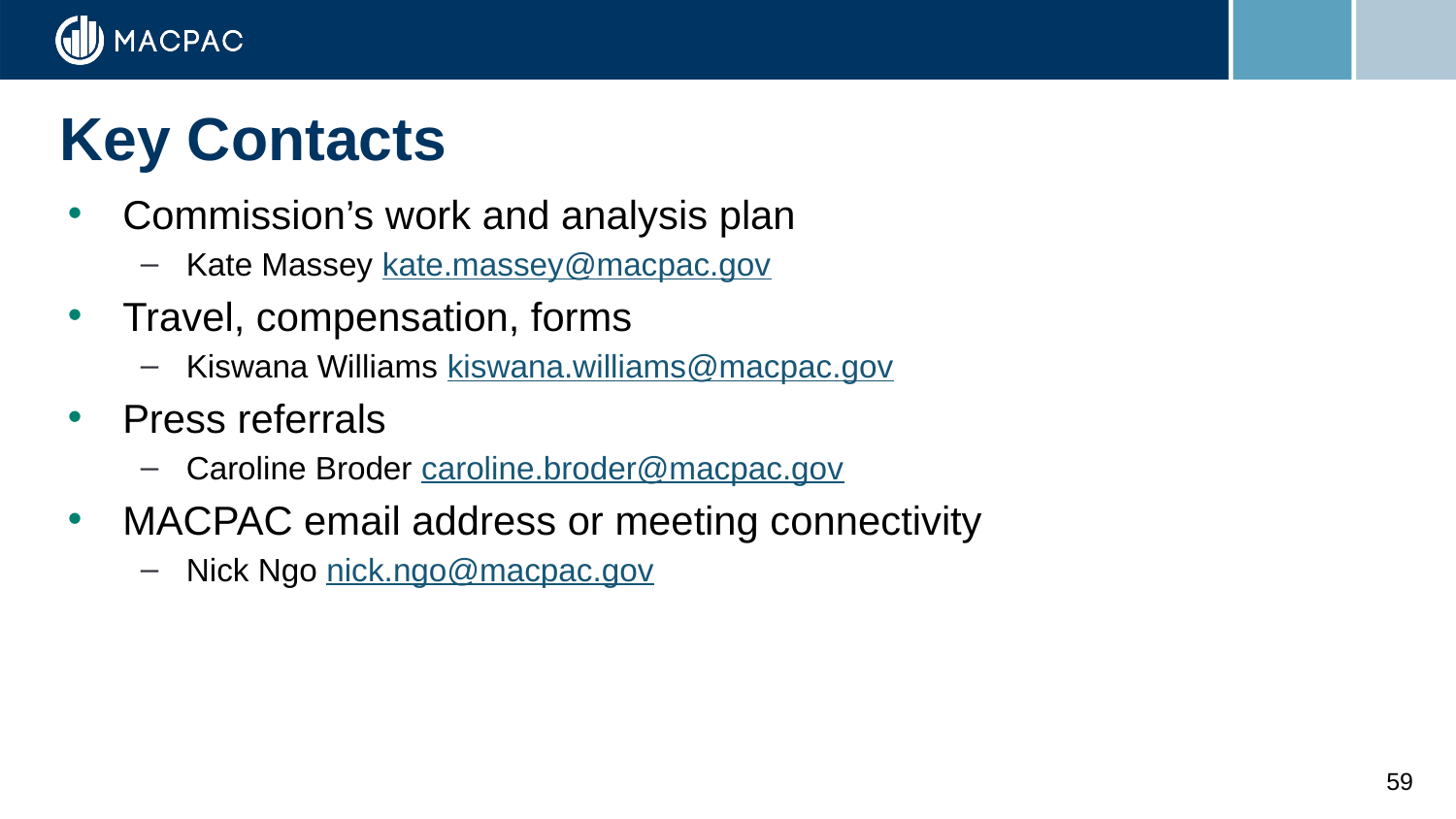

# Key Contacts
Commission’s work and analysis plan
Kate Massey kate.massey@macpac.gov
Travel, compensation, forms
Kiswana Williams kiswana.williams@macpac.gov
Press referrals
Caroline Broder caroline.broder@macpac.gov
MACPAC email address or meeting connectivity
Nick Ngo nick.ngo@macpac.gov
59